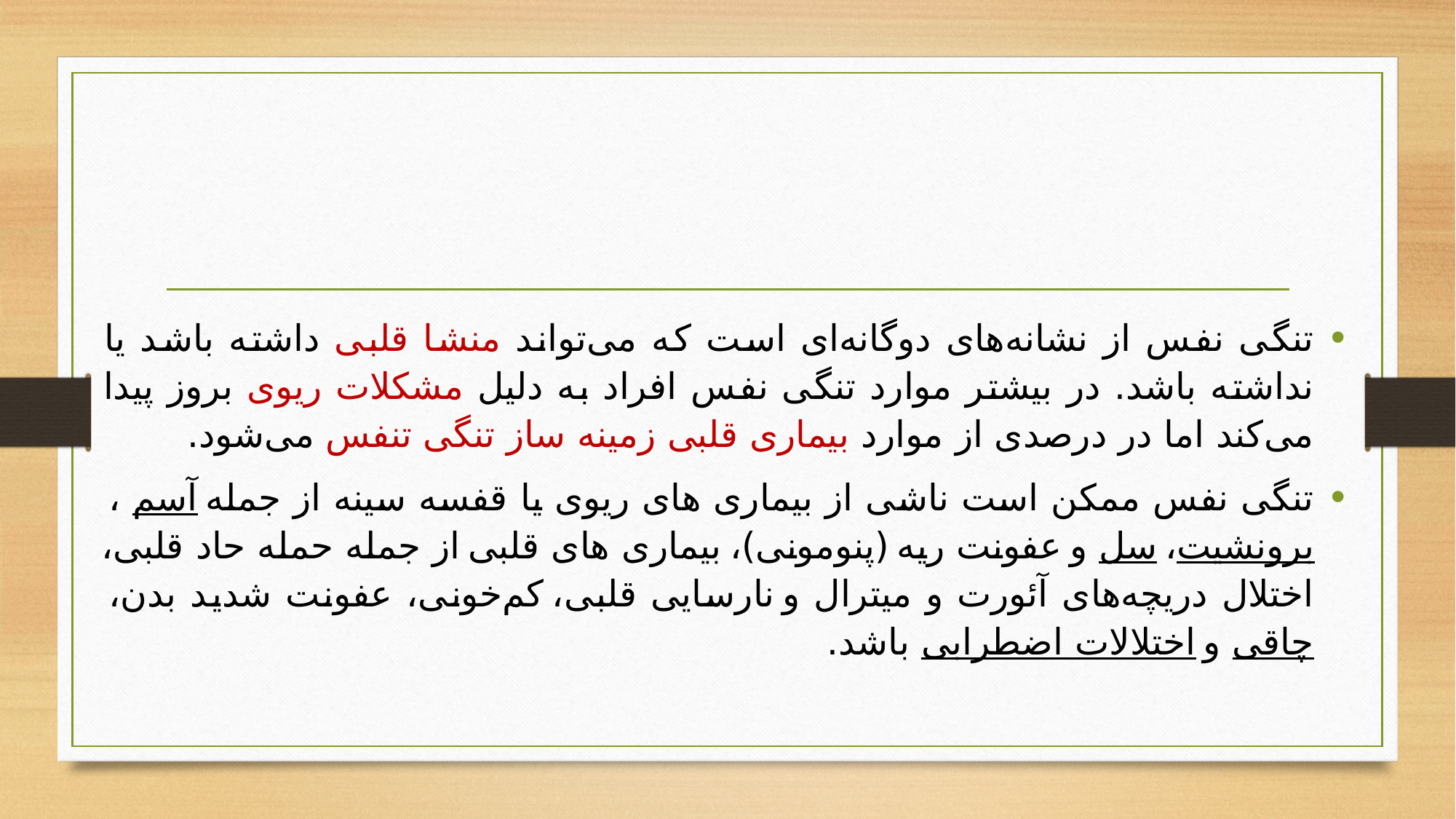

تنگی نفس از نشانه‌های دوگانه‌ای است که می‌تواند منشا قلبی داشته باشد یا نداشته باشد. در بیشتر موارد تنگی نفس افراد به دلیل مشکلات ریوی بروز پیدا می‌کند اما در درصدی از موارد بیماری قلبی زمینه ساز تنگی تنفس می‌شود.
تنگی نفس ممکن است ناشی از بیماری های ریوی یا قفسه سینه از جمله آسم ، برونشیت، سل و عفونت ریه (پنومونی)، بیماری های قلبی از جمله حمله حاد قلبی، اختلال دریچه‌های آئورت و میترال و نارسایی قلبی، کم‌خونی، عفونت شدید بدن، چاقی و اختلالات اضطرابی باشد.